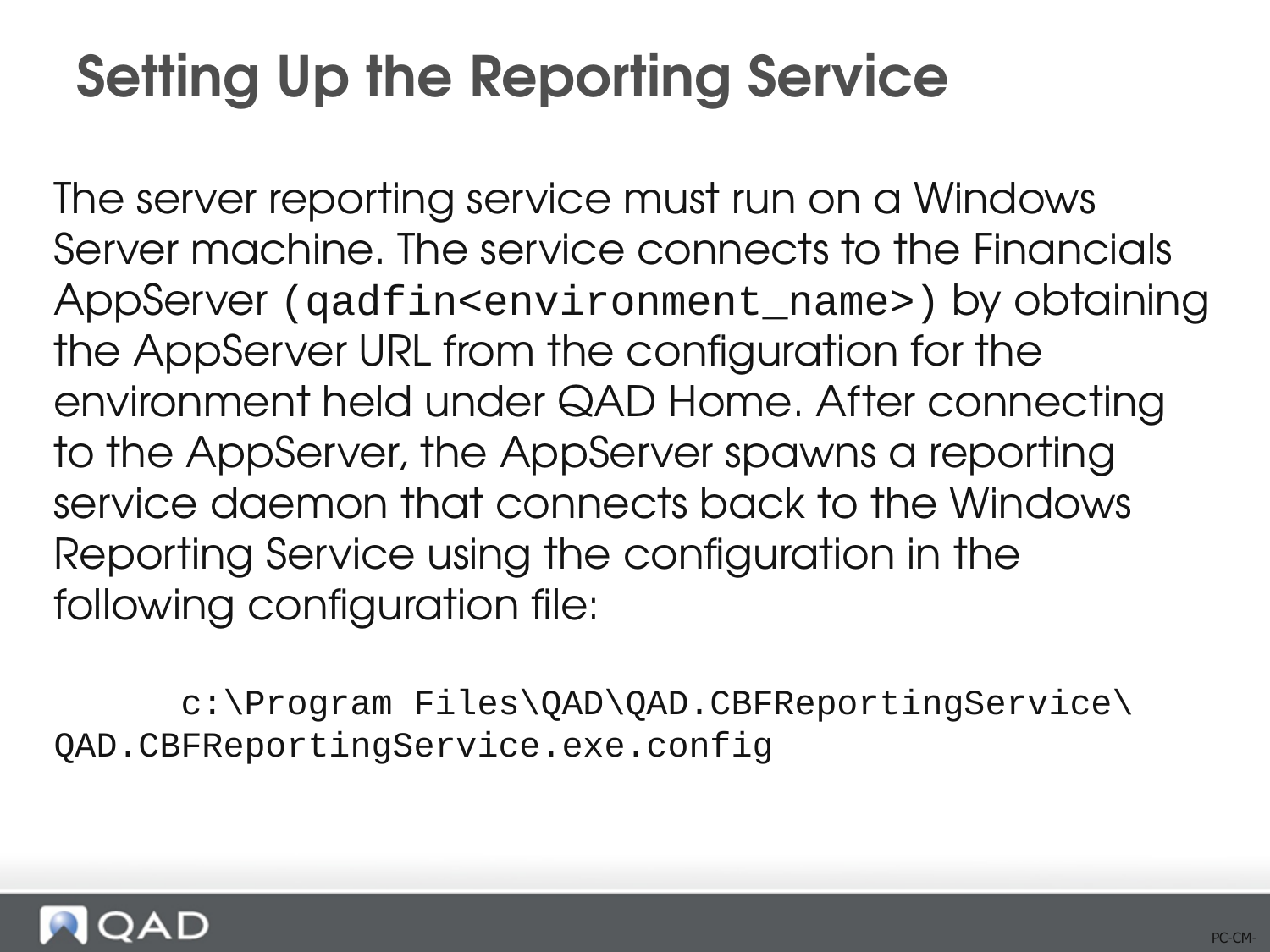

# Setting Up the Reporting Service
The server reporting service must run on a Windows Server machine. The service connects to the Financials AppServer (qadfin<environment_name>) by obtaining the AppServer URL from the configuration for the environment held under QAD Home. After connecting to the AppServer, the AppServer spawns a reporting service daemon that connects back to the Windows Reporting Service using the configuration in the following configuration file:

	c:\Program Files\QAD\QAD.CBFReportingService\ 	QAD.CBFReportingService.exe.config
PC-CM-